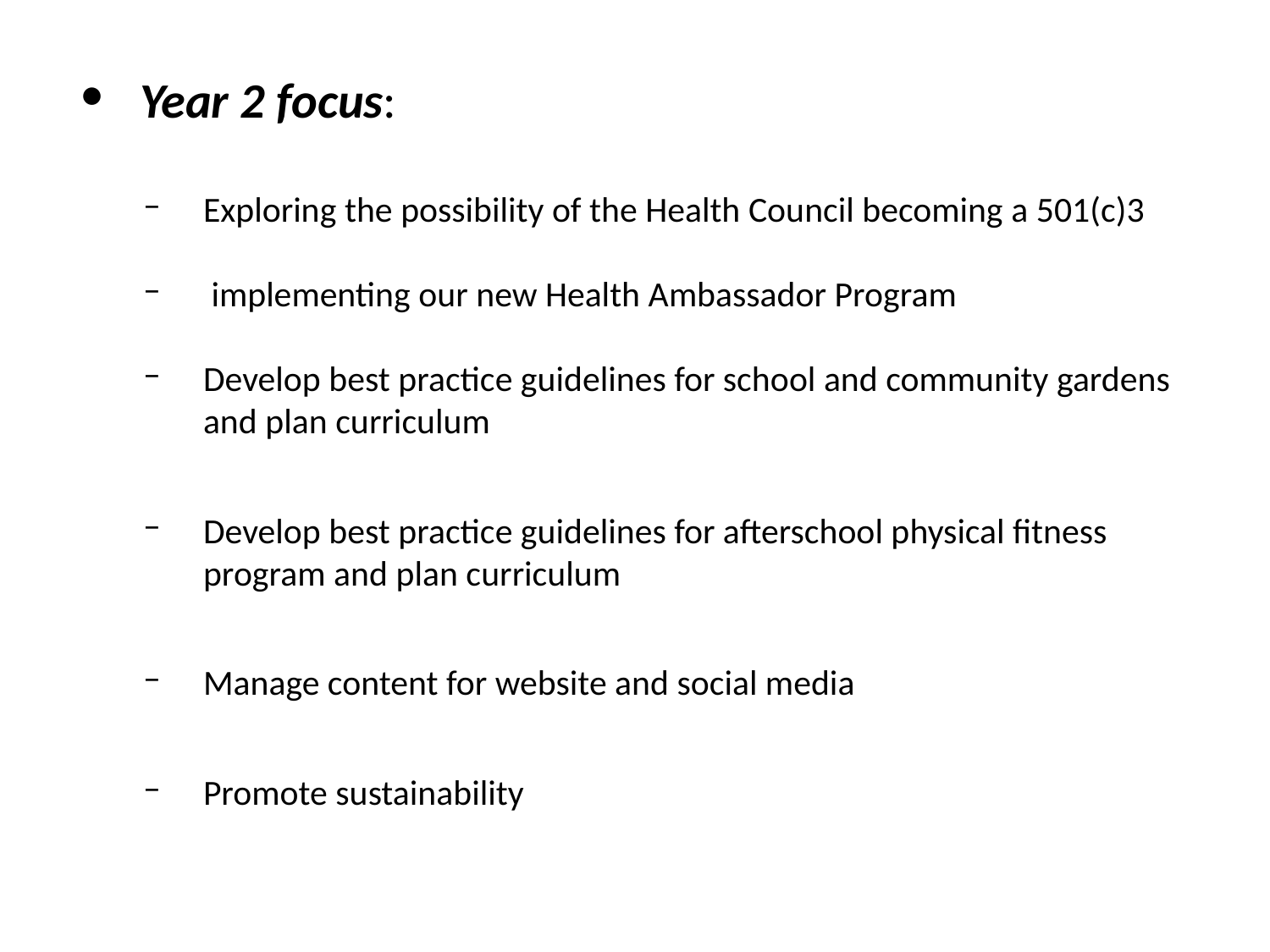

Year 2 focus:

Exploring the possibility of the Health Council becoming a 501(c)3

 implementing our new Health Ambassador Program

Develop best practice guidelines for school and community gardens and plan curriculum

Develop best practice guidelines for afterschool physical fitness program and plan curriculum

Manage content for website and social media

Promote sustainability